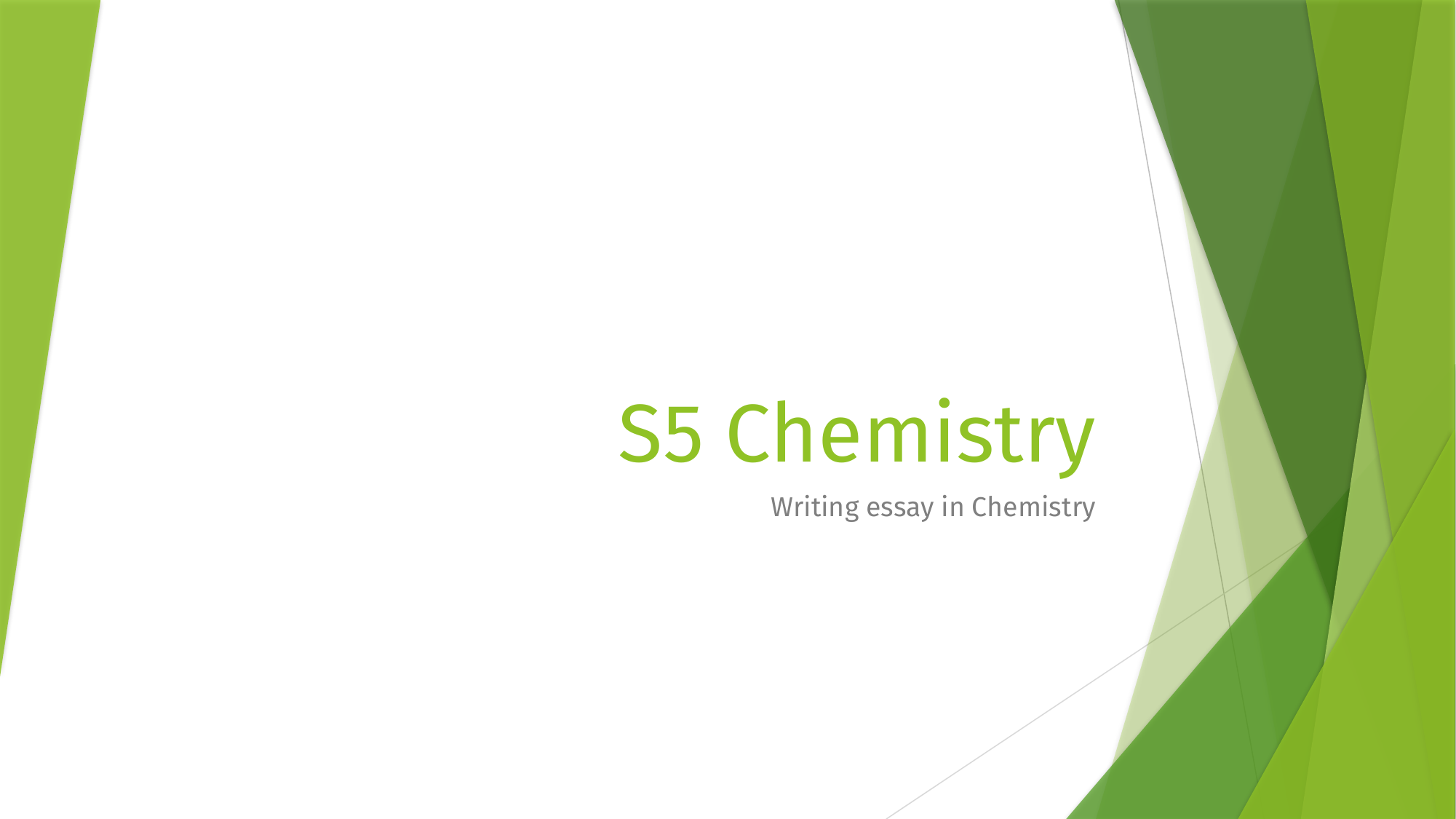

# S5 Chemistry
Writing essay in Chemistry